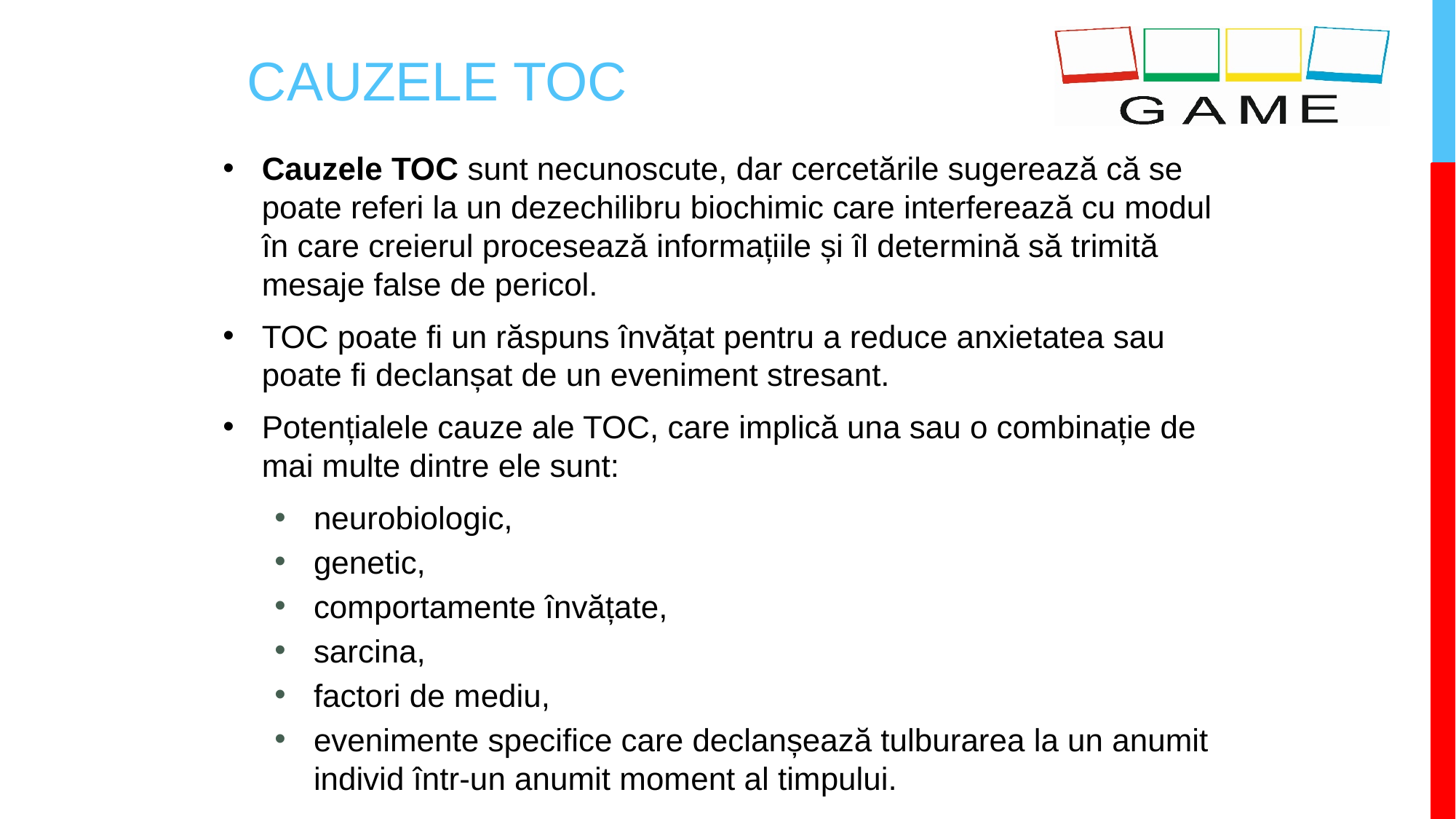

# CAUZELE TOC
Cauzele TOC sunt necunoscute, dar cercetările sugerează că se poate referi la un dezechilibru biochimic care interferează cu modul în care creierul procesează informațiile și îl determină să trimită mesaje false de pericol.
TOC poate fi un răspuns învățat pentru a reduce anxietatea sau poate fi declanșat de un eveniment stresant.
Potențialele cauze ale TOC, care implică una sau o combinație de mai multe dintre ele sunt:
neurobiologic,
genetic,
comportamente învățate,
sarcina,
factori de mediu,
evenimente specifice care declanșează tulburarea la un anumit individ într-un anumit moment al timpului.